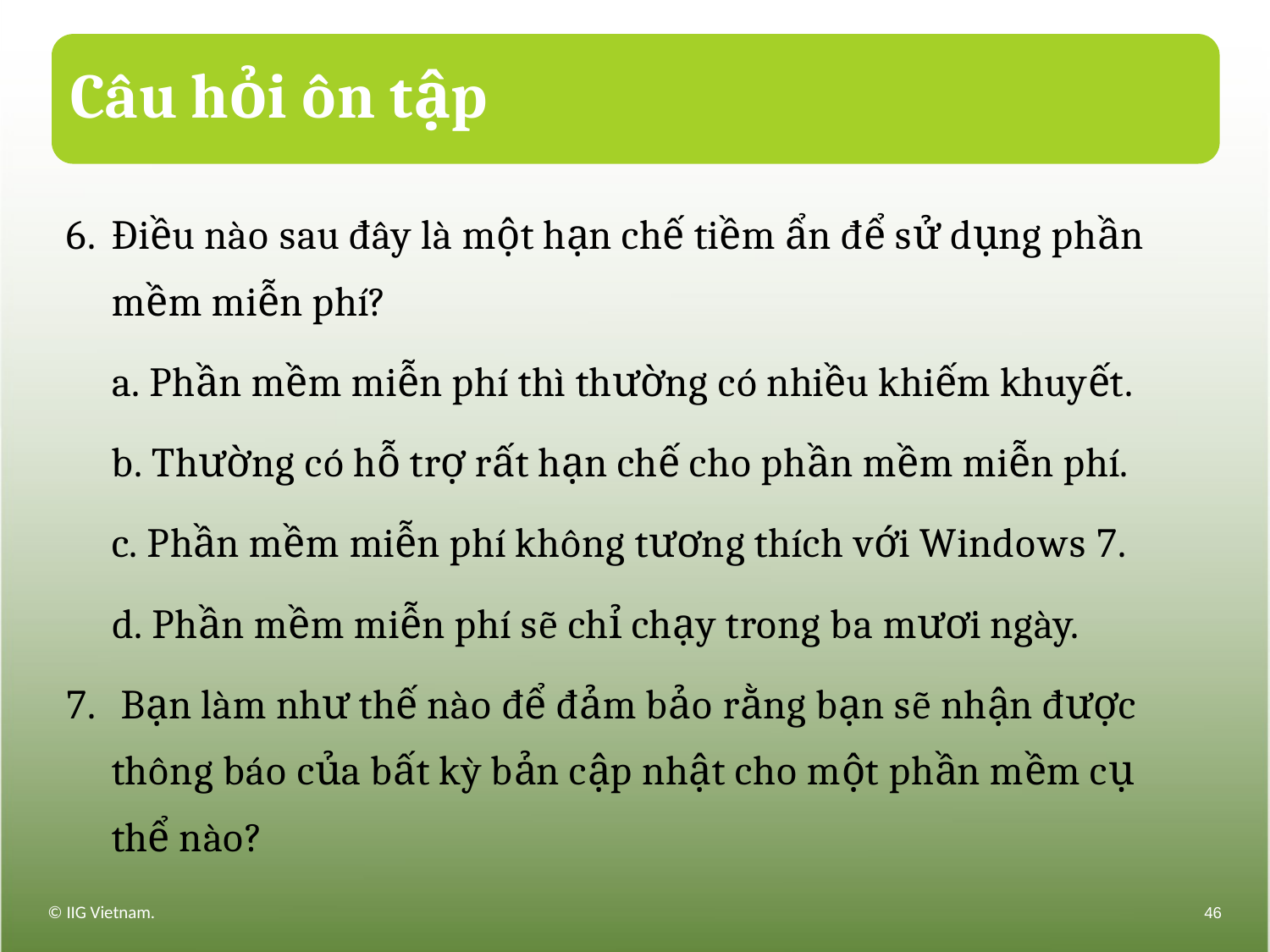

# Câu hỏi ôn tập
6. 	Điều nào sau đây là một hạn chế tiềm ẩn để sử dụng phần mềm miễn phí?
	a. Phần mềm miễn phí thì thường có nhiều khiếm khuyết.
	b. Thường có hỗ trợ rất hạn chế cho phần mềm miễn phí.
	c. Phần mềm miễn phí không tương thích với Windows 7.
	d. Phần mềm miễn phí sẽ chỉ chạy trong ba mươi ngày.
7. 	 Bạn làm như thế nào để đảm bảo rằng bạn sẽ nhận được thông báo của bất kỳ bản cập nhật cho một phần mềm cụ thể nào?
© IIG Vietnam.
46